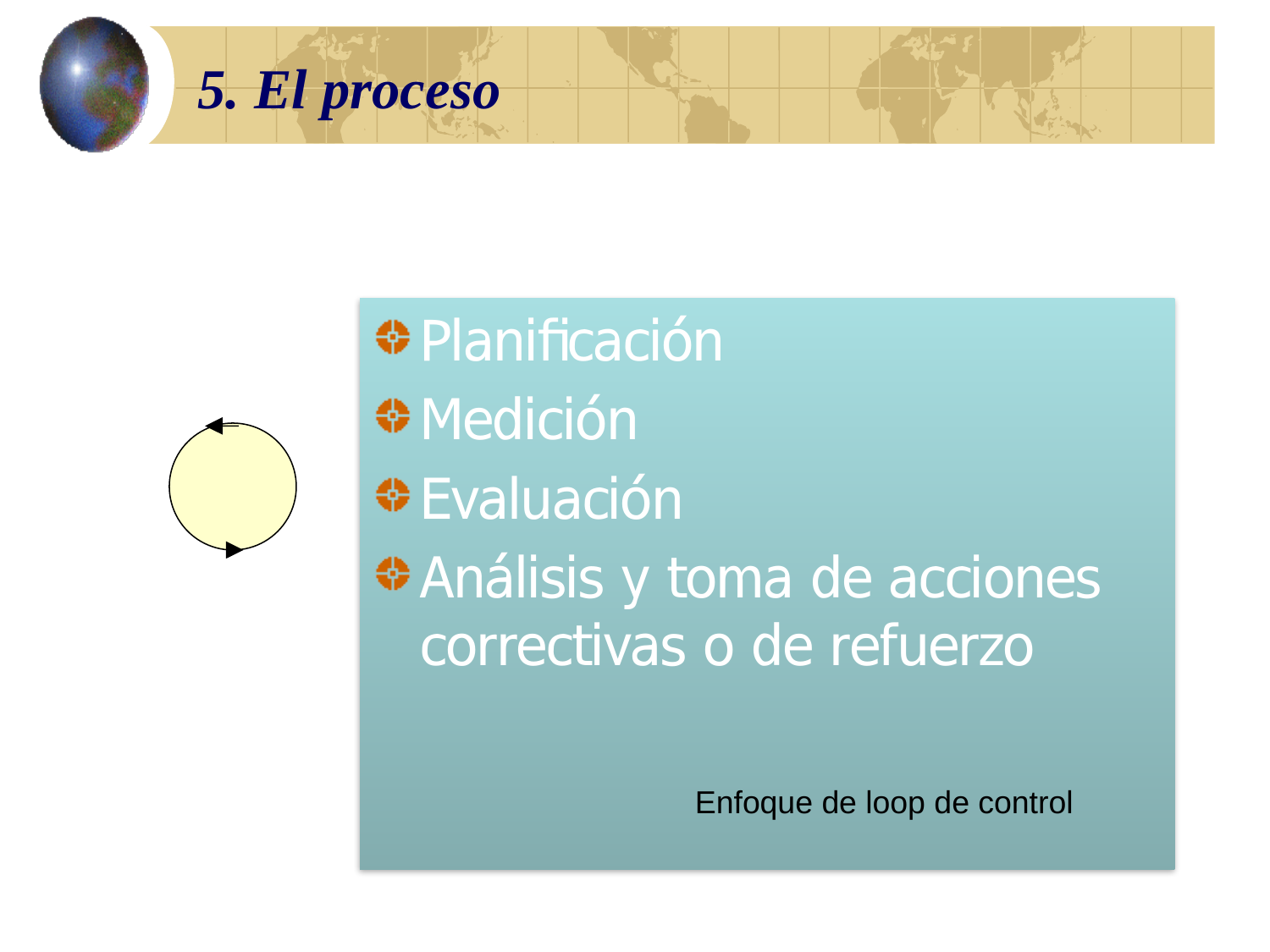

# 5. El proceso
Planificación
Medición
Evaluación
Análisis y toma de acciones correctivas o de refuerzo

Enfoque de loop de control